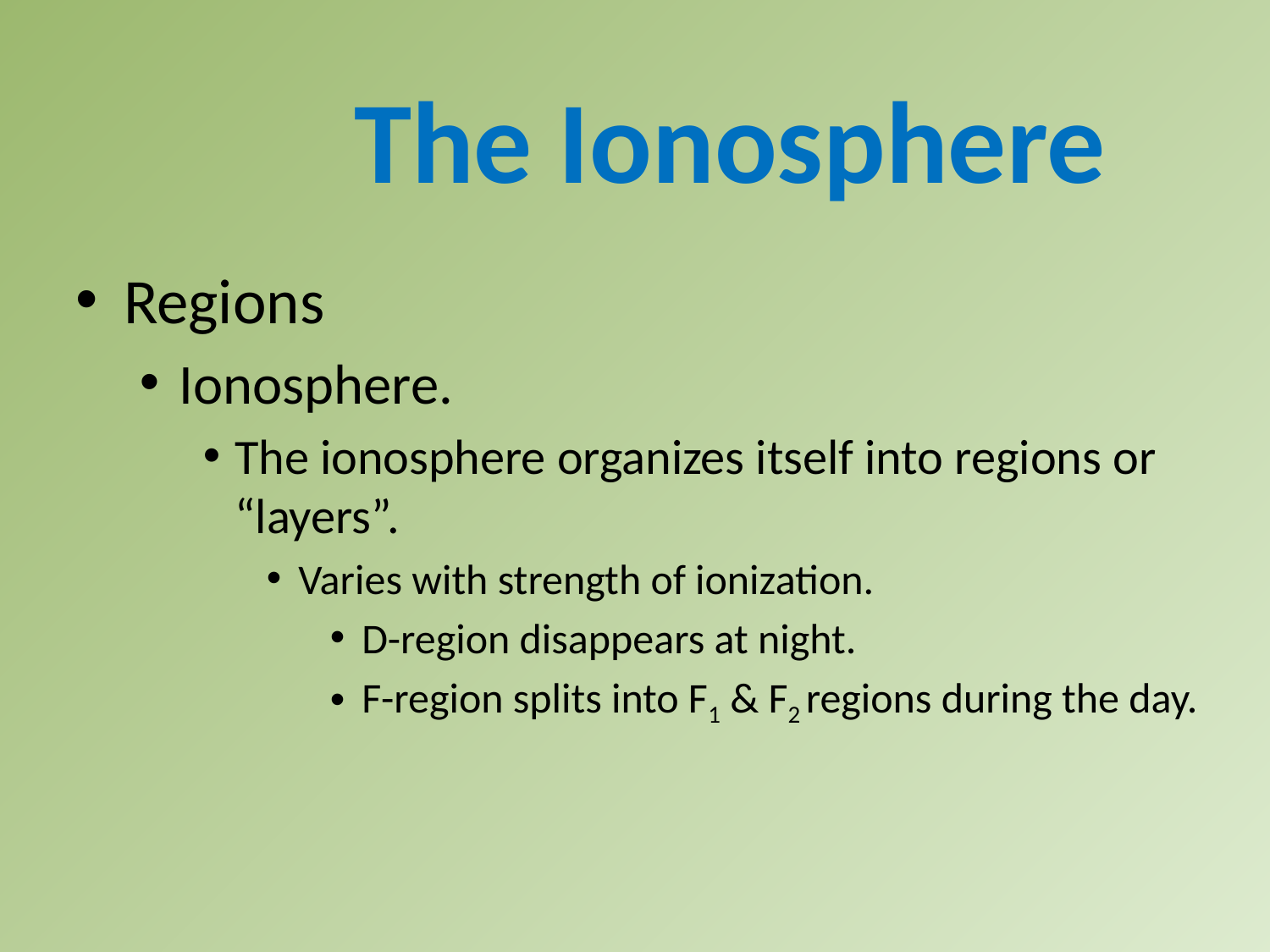

The Ionosphere
Regions
Ionosphere.
The ionosphere organizes itself into regions or “layers”.
Varies with strength of ionization.
D-region disappears at night.
F-region splits into F1 & F2 regions during the day.